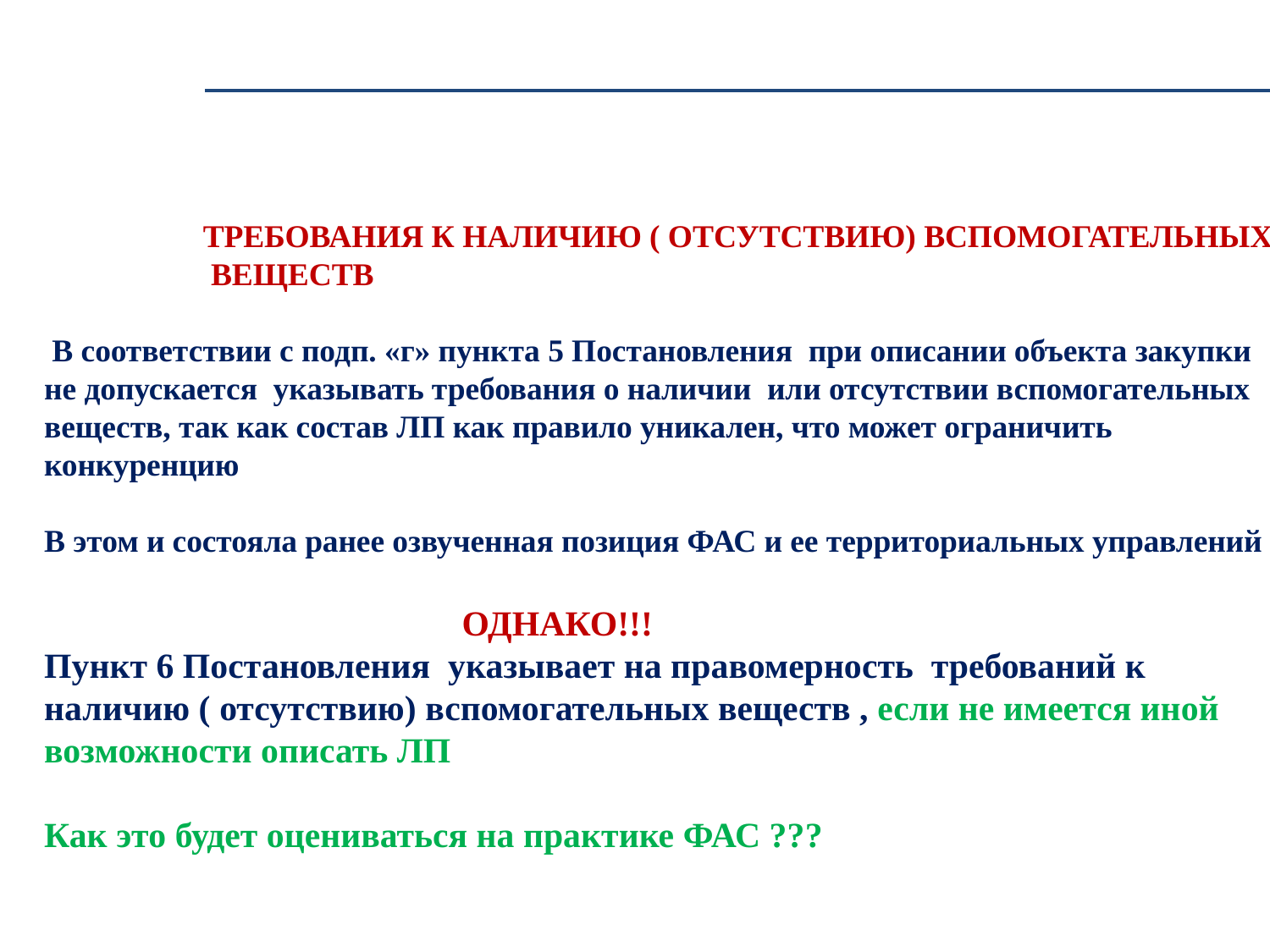

ТРЕБОВАНИЯ К НАЛИЧИЮ ( ОТСУТСТВИЮ) ВСПОМОГАТЕЛЬНЫХ
                     ВЕЩЕСТВ

 В соответствии с подп. «г» пункта 5 Постановления  при описании объекта закупки
не допускается  указывать требования о наличии  или отсутствии вспомогательных
веществ, так как состав ЛП как правило уникален, что может ограничить конкуренцию

В этом и состояла ранее озвученная позиция ФАС и ее территориальных управлений

                                               ОДНАКО!!!
Пункт 6 Постановления  указывает на правомерность  требований к наличию ( отсутствию) вспомогательных веществ , если не имеется иной возможности описать ЛП

Как это будет оцениваться на практике ФАС ???